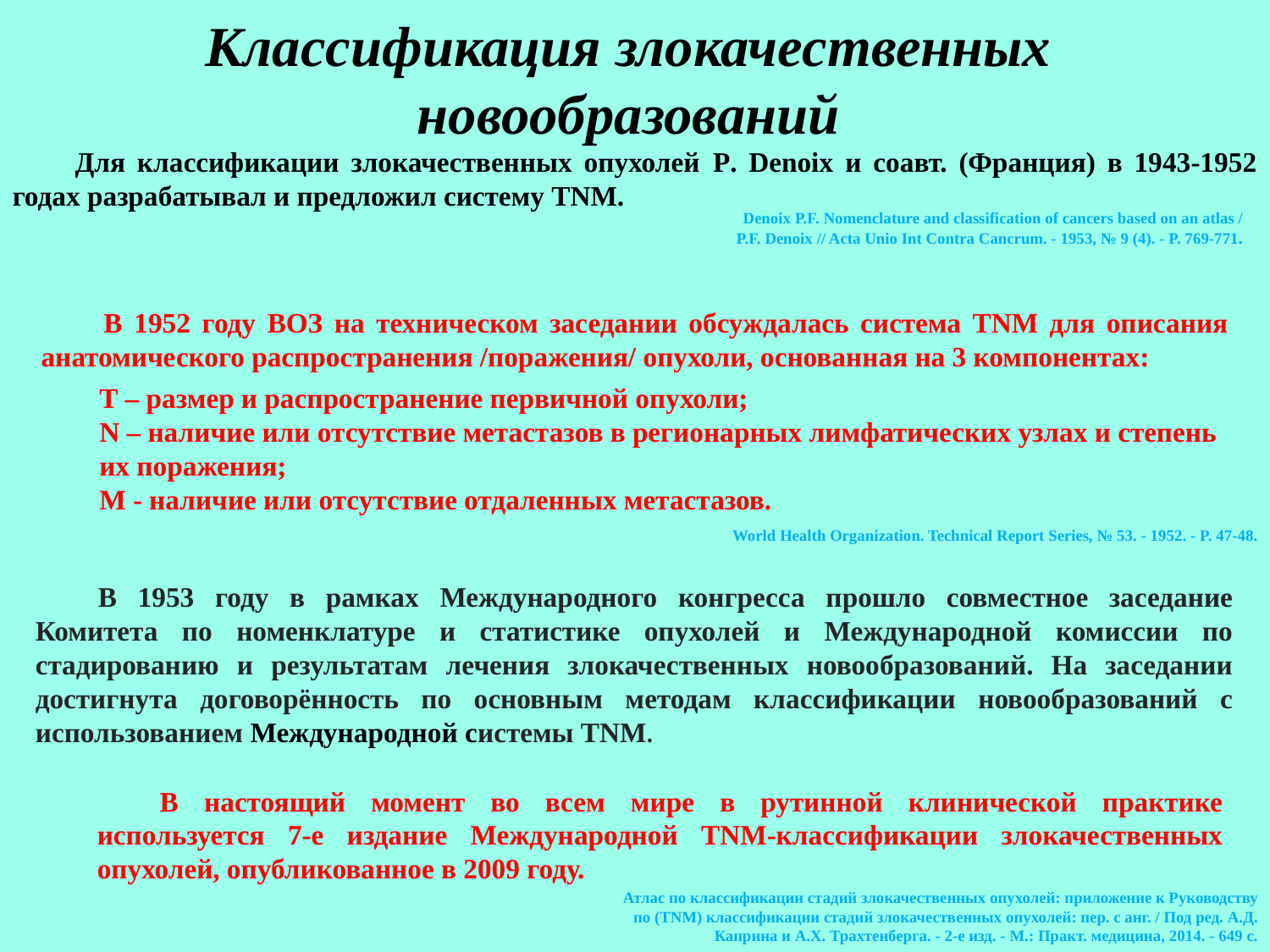

Классификация злокачественных новообразований
Для классификации злокачественных опухолей P. Denoix и соавт. (Франция) в 1943-1952 годах разрабатывал и предложил систему TNM.
Denoix P.F. Nomenclature and classification of cancers based on an atlas / P.F. Denoix // Acta Unio Int Contra Cancrum. - 1953, № 9 (4). - P. 769-771.
В 1952 году ВОЗ на техническом заседании обсуждалась система TNM для описания анатомического распространения /поражения/ опухоли, основанная на 3 компонентах:
Т – размер и распространение первичной опухоли;
N – наличие или отсутствие метастазов в регионарных лимфатических узлах и степень их поражения;
М - наличие или отсутствие отдаленных метастазов.
World Health Organization. Technical Report Series, № 53. - 1952. - P. 47-48.
В 1953 году в рамках Международного конгресса прошло совместное заседание Комитета по номенклатуре и статистике опухолей и Международной комиссии по стадированию и результатам лечения злокачественных новообразований. На заседании достигнута договорённость по основным методам классификации новообразований с использованием Международной системы TNM.
В настоящий момент во всем мире в рутинной клинической практике используется 7-е издание Международной TNM-классификации злокачественных опухолей, опубликованное в 2009 году.
Атлас по классификации стадий злокачественных опухолей: приложение к Руководству по (TNM) классификации стадий злокачественных опухолей: пер. с анг. / Под ред. А.Д. Каприна и А.Х. Трахтенберга. - 2-е изд. - М.: Практ. медицина, 2014. - 649 с.